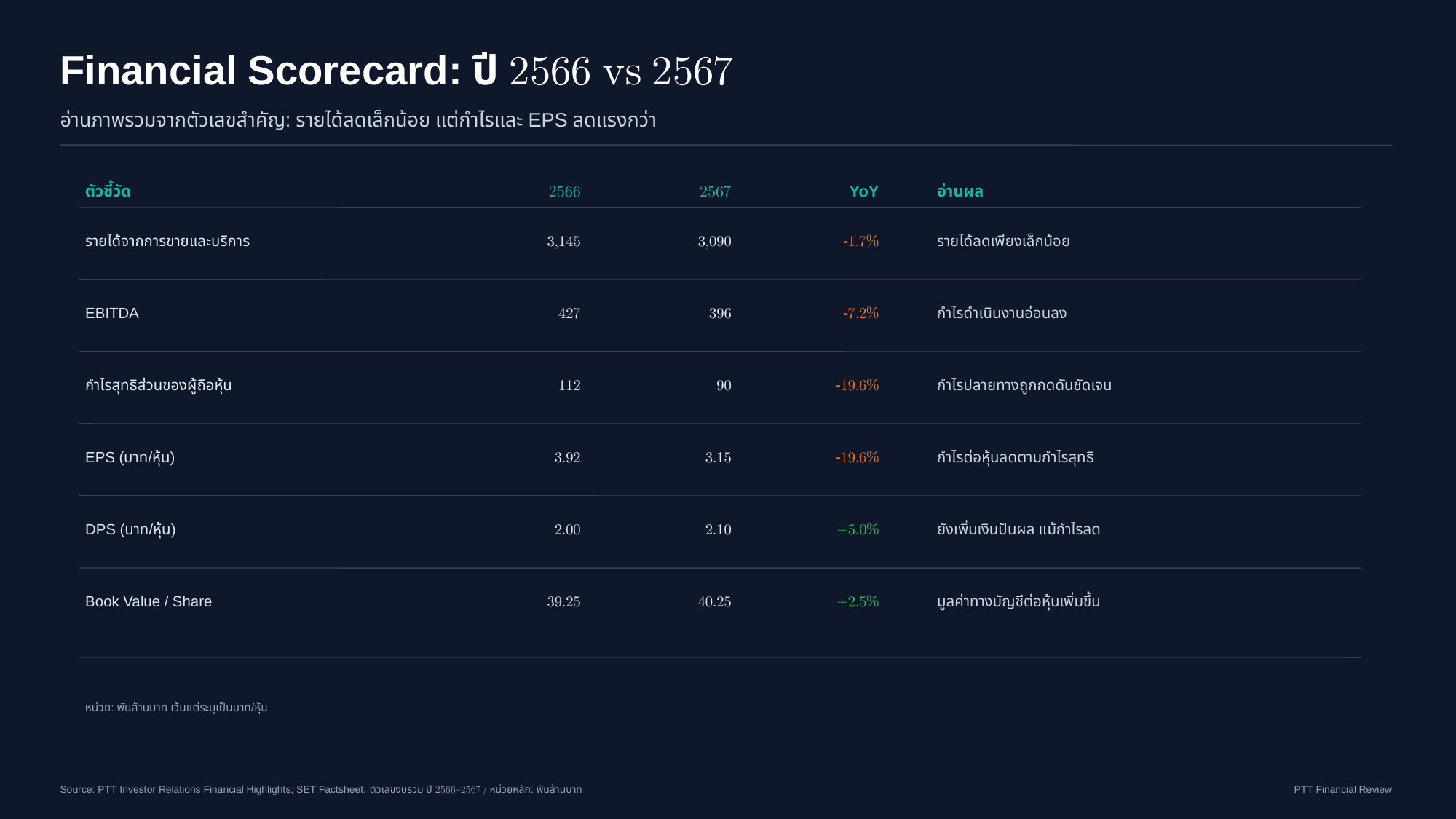

Financial Scorecard: ปี 2566 vs 2567
อ่านภาพรวมจากตัวเลขสำคัญ: รายได้ลดเล็กน้อย แต่กำไรและ EPS ลดแรงกว่า

ตัวชี้วัด
2566
2567
YoY
อ่านผล

รายได้จากการขายและบริการ
3,145
3,090
-1.7%
รายได้ลดเพียงเล็กน้อย

EBITDA
427
396
-7.2%
กำไรดำเนินงานอ่อนลง

กำไรสุทธิส่วนของผู้ถือหุ้น
112
90
-19.6%
กำไรปลายทางถูกกดดันชัดเจน

EPS (บาท/หุ้น)
3.92
3.15
-19.6%
กำไรต่อหุ้นลดตามกำไรสุทธิ

DPS (บาท/หุ้น)
2.00
2.10
+5.0%
ยังเพิ่มเงินปันผล แม้กำไรลด

Book Value / Share
39.25
40.25
+2.5%
มูลค่าทางบัญชีต่อหุ้นเพิ่มขึ้น

หน่วย: พันล้านบาท เว้นแต่ระบุเป็นบาท/หุ้น
Source: PTT Investor Relations Financial Highlights; SET Factsheet. ตัวเลขงบรวม ปี 2566–2567 / หน่วยหลัก: พันล้านบาท
PTT Financial Review